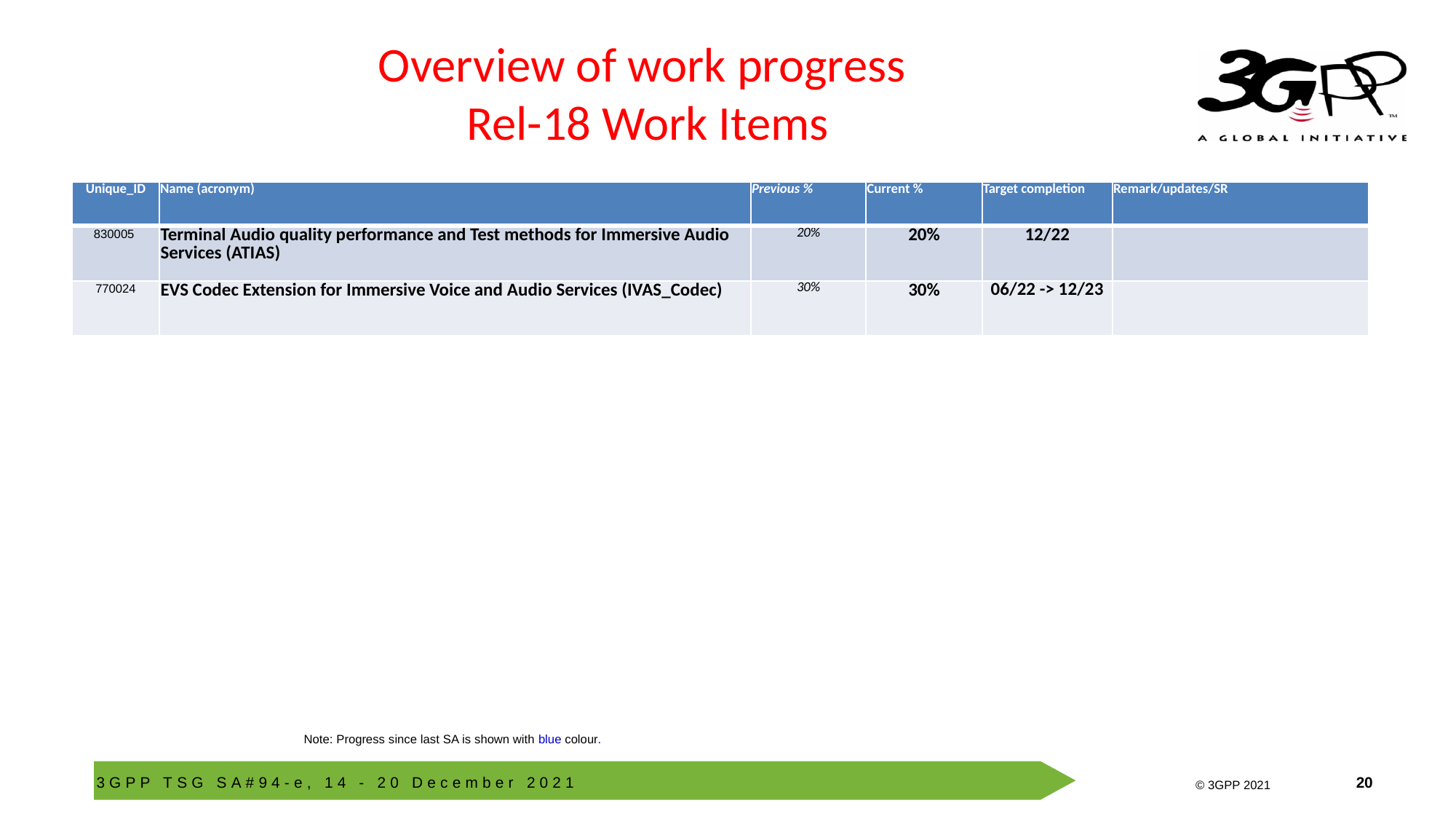

# Overview of work progress Rel-18 Work Items

| Unique\_ID | Name (acronym) | Previous % | Current % | Target completion | Remark/updates/SR |
| --- | --- | --- | --- | --- | --- |
| 830005 | Terminal Audio quality performance and Test methods for Immersive Audio Services (ATIAS) | 20% | 20% | 12/22 |  |
| 770024 | EVS Codec Extension for Immersive Voice and Audio Services (IVAS\_Codec) | 30% | 30% | 06/22 -> 12/23 |  |
Note: Progress since last SA is shown with blue colour.